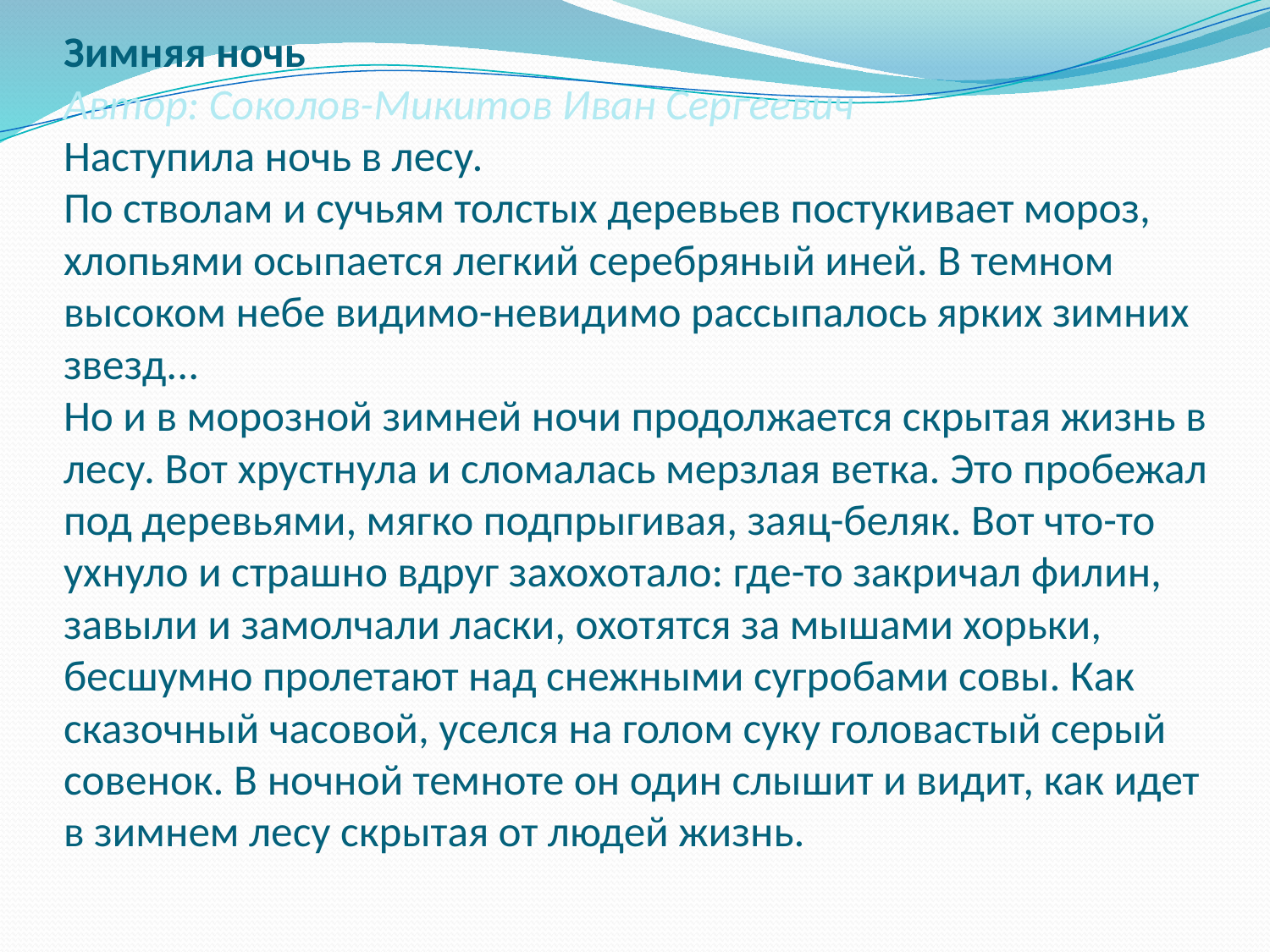

# Зимняя ночь Автор: Соколов-Микитов Иван Сергеевич Наступила ночь в лесу. По стволам и сучьям толстых деревьев постукивает мороз, хлопьями осыпается легкий серебряный иней. В темном высоком небе видимо-невидимо рассыпалось ярких зимних звезд... Но и в морозной зимней ночи продолжается скрытая жизнь в лесу. Вот хрустнула и сломалась мерзлая ветка. Это пробежал под деревьями, мягко подпрыгивая, заяц-беляк. Вот что-то ухнуло и страшно вдруг захохотало: где-то закричал филин, завыли и замолчали ласки, охотятся за мышами хорьки, бесшумно пролетают над снежными сугробами совы. Как сказочный часовой, уселся на голом суку головастый серый совенок. В ночной темноте он один слышит и видит, как идет в зимнем лесу скрытая от людей жизнь.